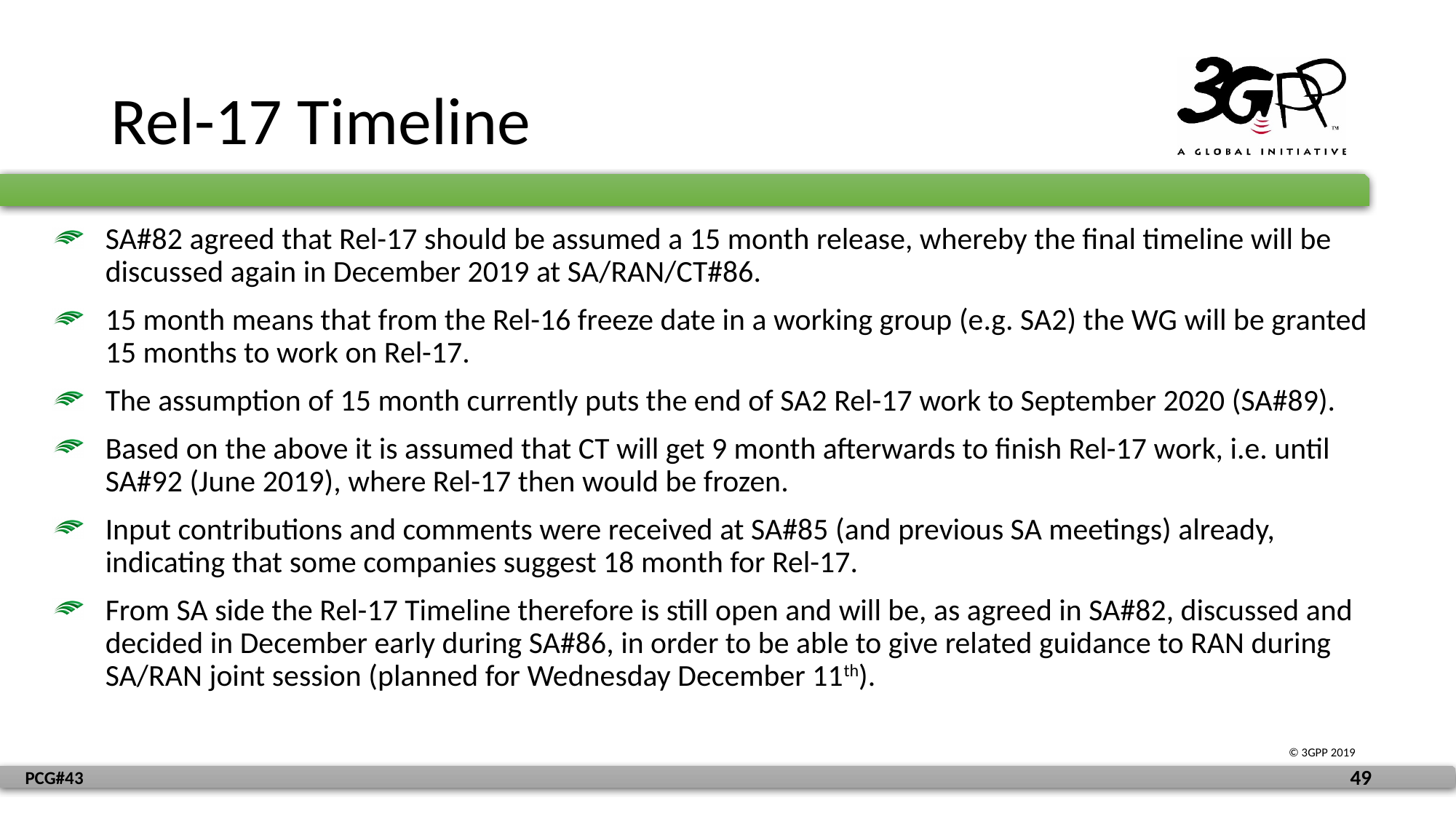

# Rel-17 Timeline
SA#82 agreed that Rel-17 should be assumed a 15 month release, whereby the final timeline will be discussed again in December 2019 at SA/RAN/CT#86.
15 month means that from the Rel-16 freeze date in a working group (e.g. SA2) the WG will be granted 15 months to work on Rel-17.
The assumption of 15 month currently puts the end of SA2 Rel-17 work to September 2020 (SA#89).
Based on the above it is assumed that CT will get 9 month afterwards to finish Rel-17 work, i.e. until SA#92 (June 2019), where Rel-17 then would be frozen.
Input contributions and comments were received at SA#85 (and previous SA meetings) already, indicating that some companies suggest 18 month for Rel-17.
From SA side the Rel-17 Timeline therefore is still open and will be, as agreed in SA#82, discussed and decided in December early during SA#86, in order to be able to give related guidance to RAN during SA/RAN joint session (planned for Wednesday December 11th).